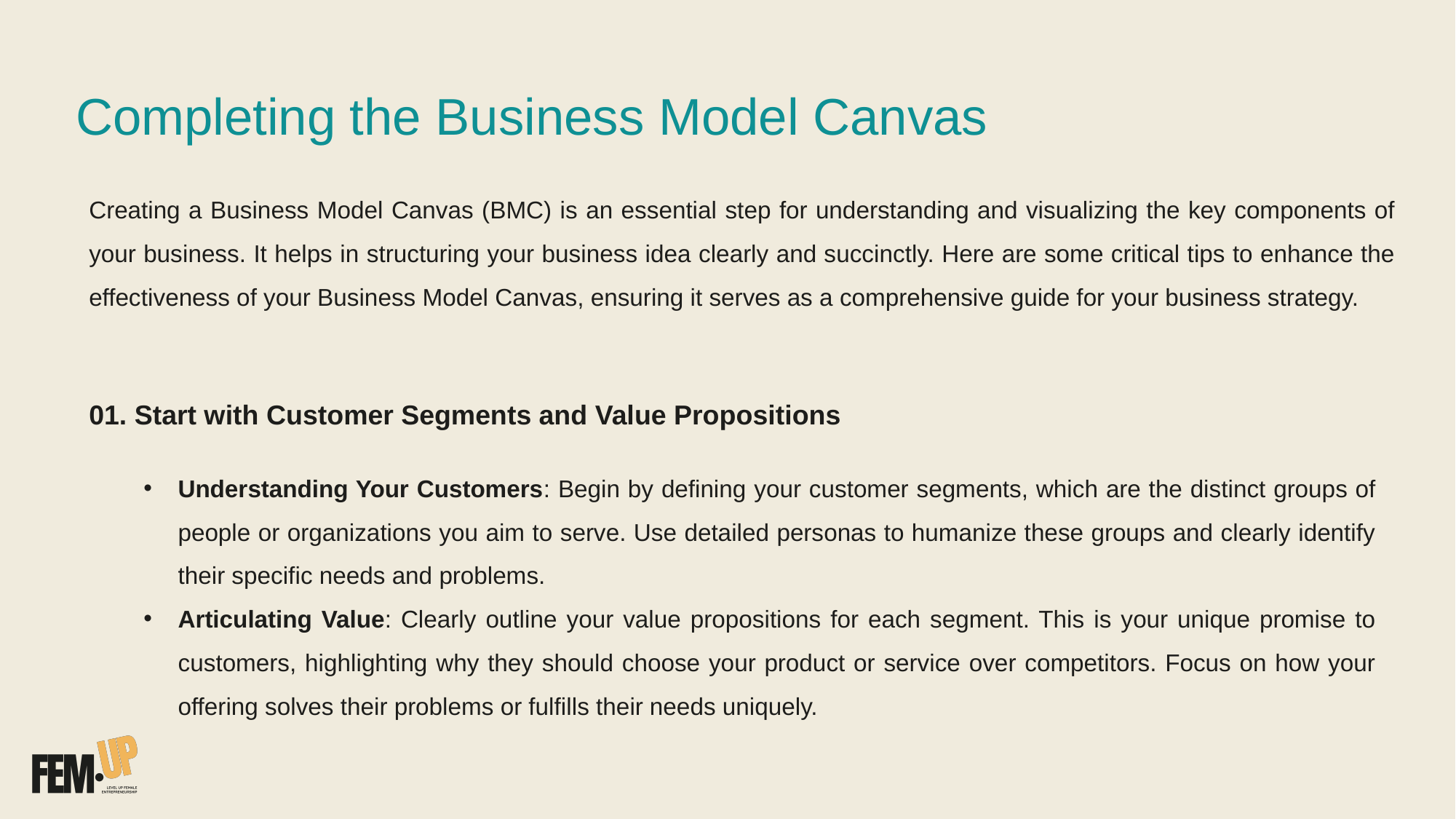

# Completing the Business Model Canvas
Creating a Business Model Canvas (BMC) is an essential step for understanding and visualizing the key components of your business. It helps in structuring your business idea clearly and succinctly. Here are some critical tips to enhance the effectiveness of your Business Model Canvas, ensuring it serves as a comprehensive guide for your business strategy.
01. Start with Customer Segments and Value Propositions

Understanding Your Customers: Begin by defining your customer segments, which are the distinct groups of people or organizations you aim to serve. Use detailed personas to humanize these groups and clearly identify their specific needs and problems.
Articulating Value: Clearly outline your value propositions for each segment. This is your unique promise to customers, highlighting why they should choose your product or service over competitors. Focus on how your offering solves their problems or fulfills their needs uniquely.